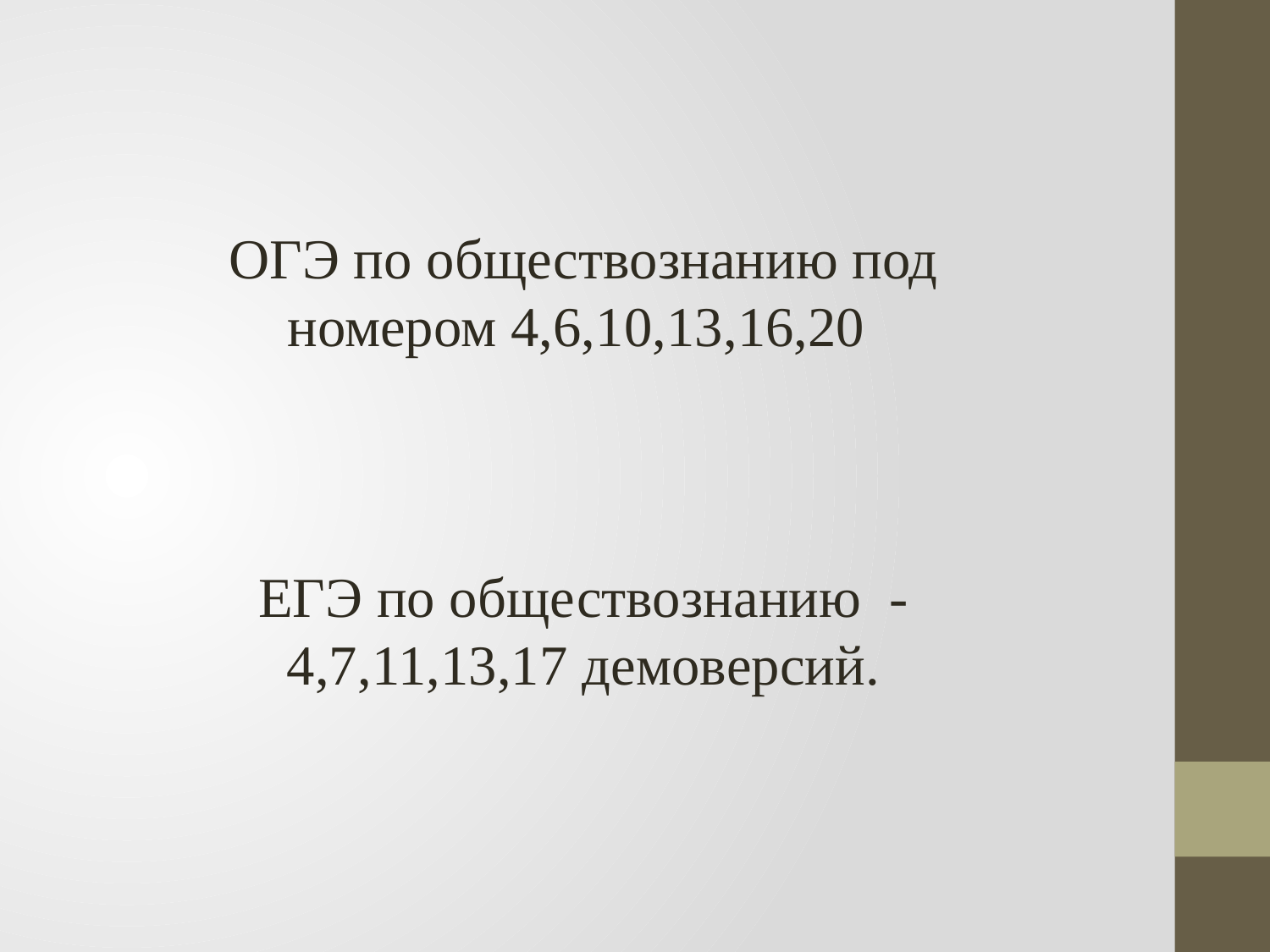

ОГЭ по обществознанию под номером 4,6,10,13,16,20

 ЕГЭ по обществознанию  -  4,7,11,13,17 демоверсий.